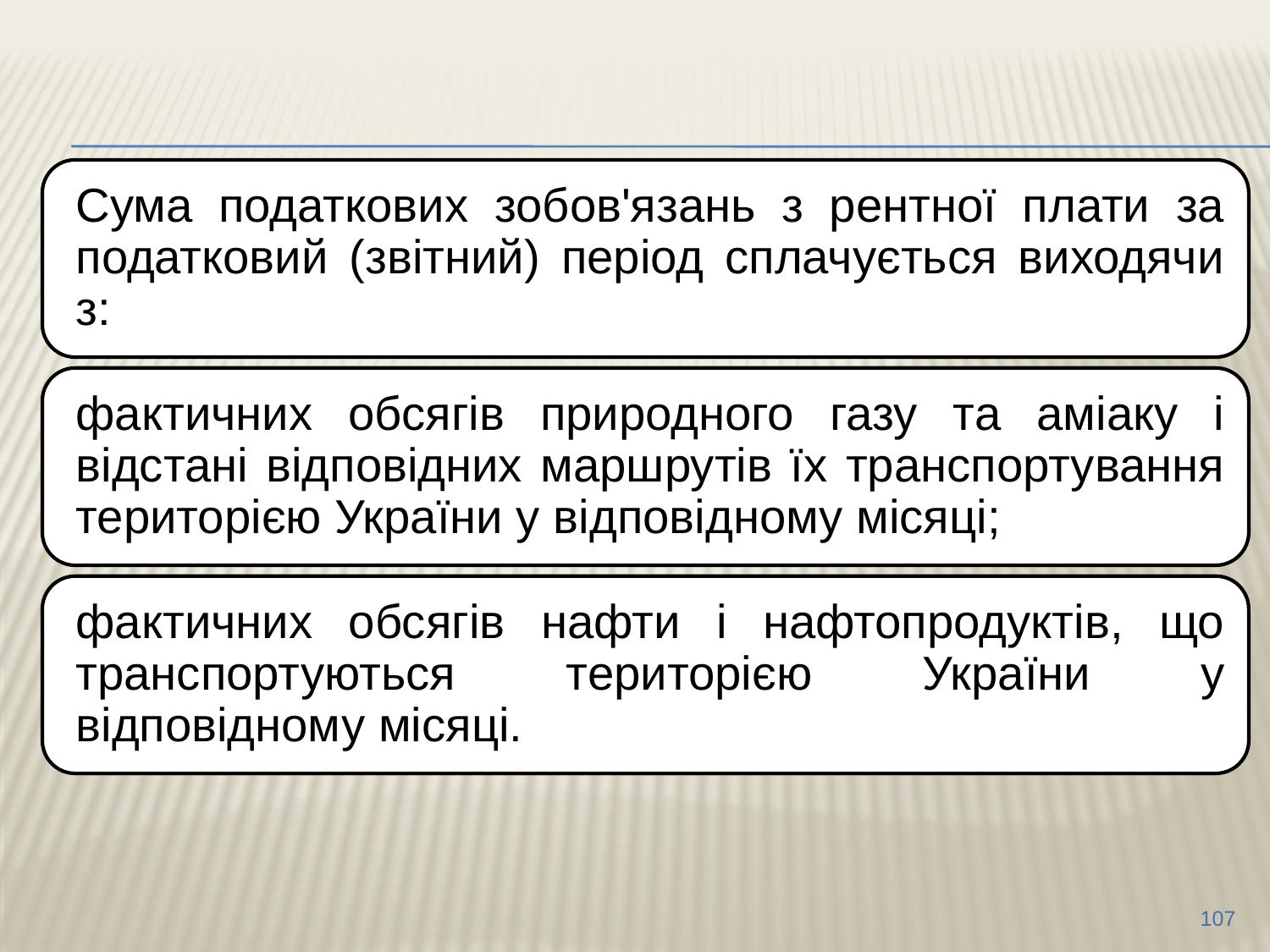

Сума податкових зобов'язань з рентної плати за податковий (звітний) період сплачується виходячи з:
фактичних обсягів природного газу та аміаку і відстані відповідних маршрутів їх транспортування територією України у відповідному місяці;
фактичних обсягів нафти і нафтопродуктів, що транспортуються територією України у відповідному місяці.
107